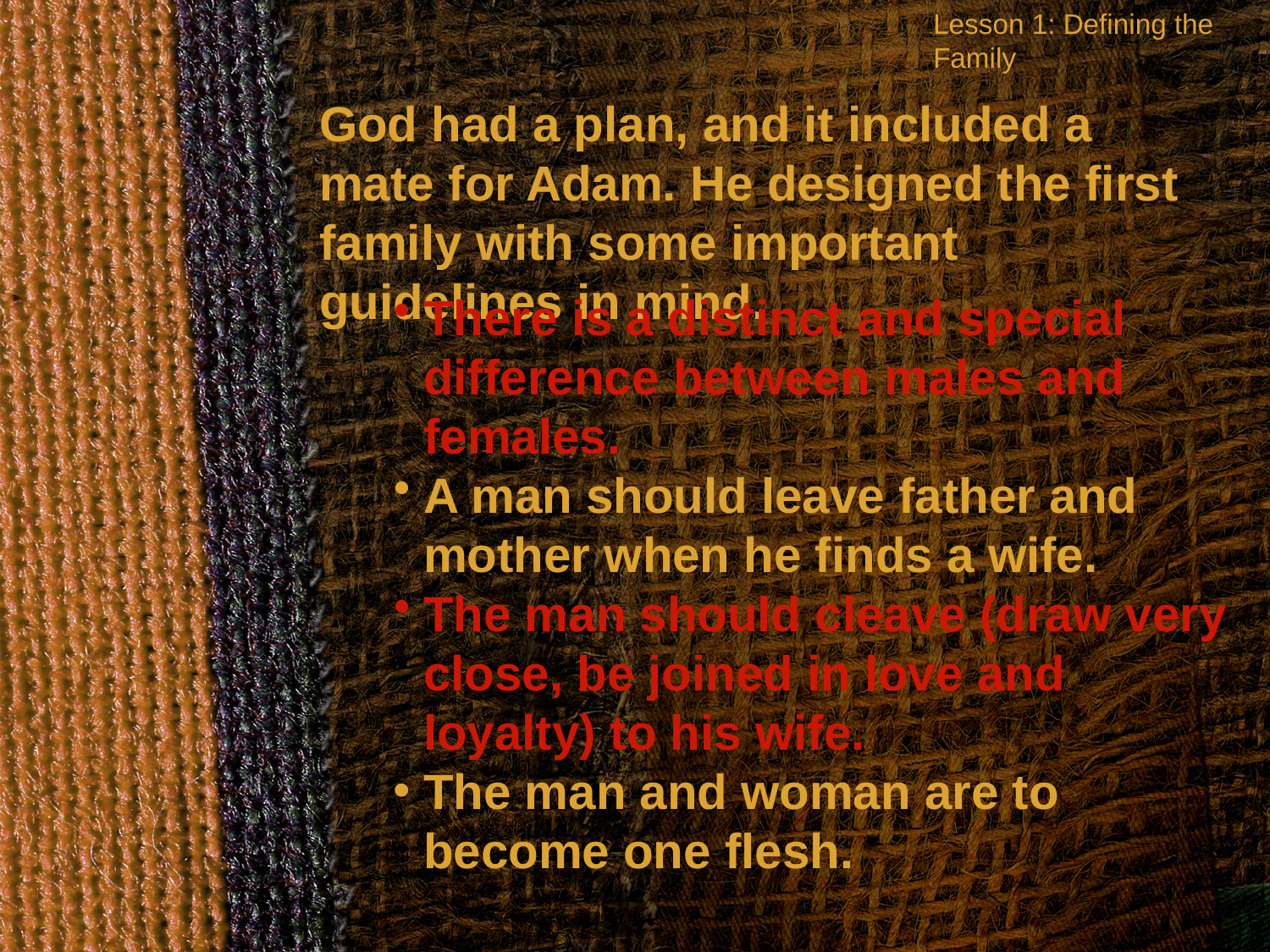

Lesson 1: Defining the Family
God had a plan, and it included a mate for Adam. He designed the first family with some important guidelines in mind.
There is a distinct and special difference between males and females.
A man should leave father and mother when he finds a wife.
The man should cleave (draw very close, be joined in love and loyalty) to his wife.
The man and woman are to become one flesh.